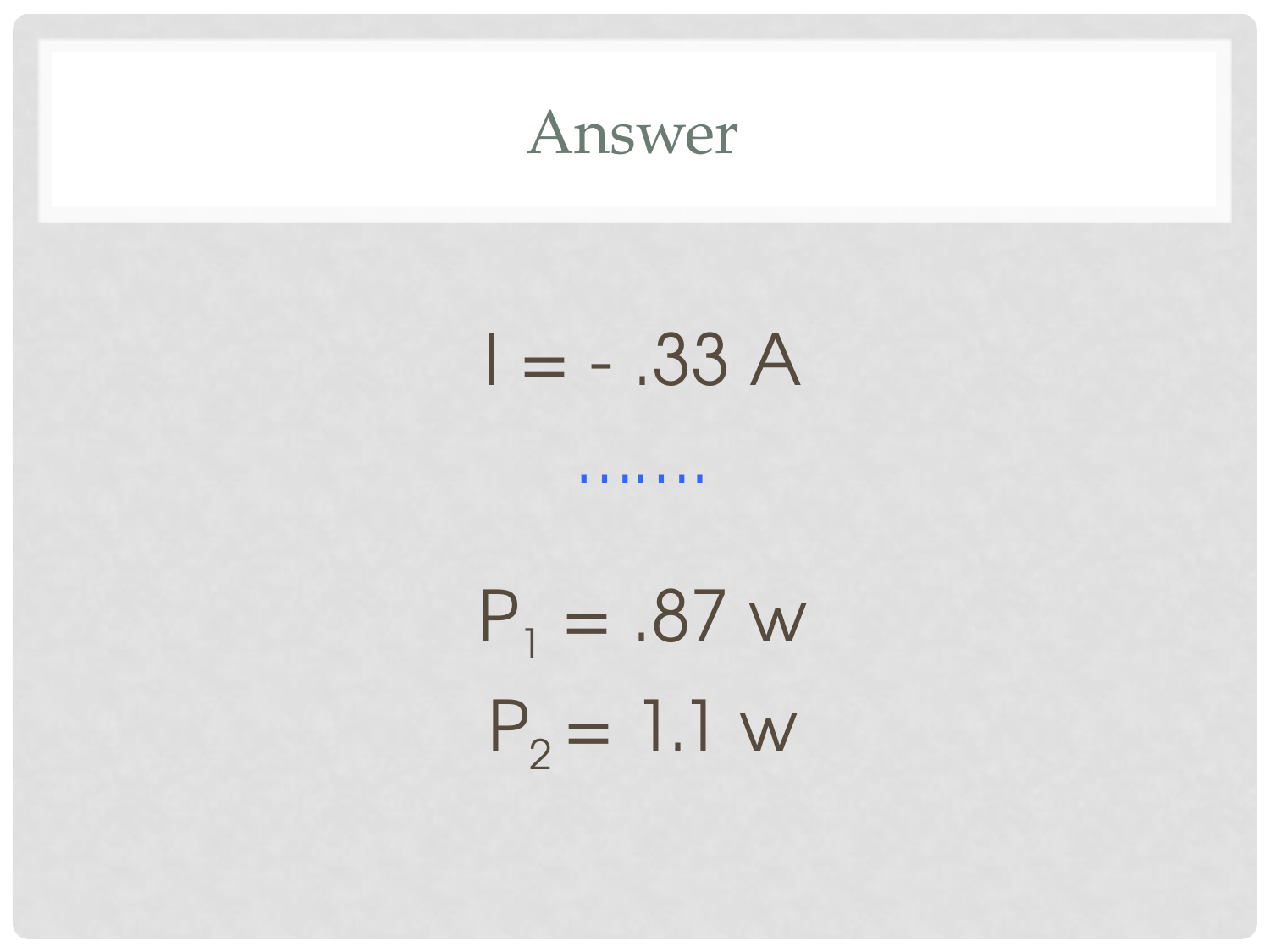

# Answer

I = - .33 A
…….

P1 = .87 w
P2 = 1.1 w